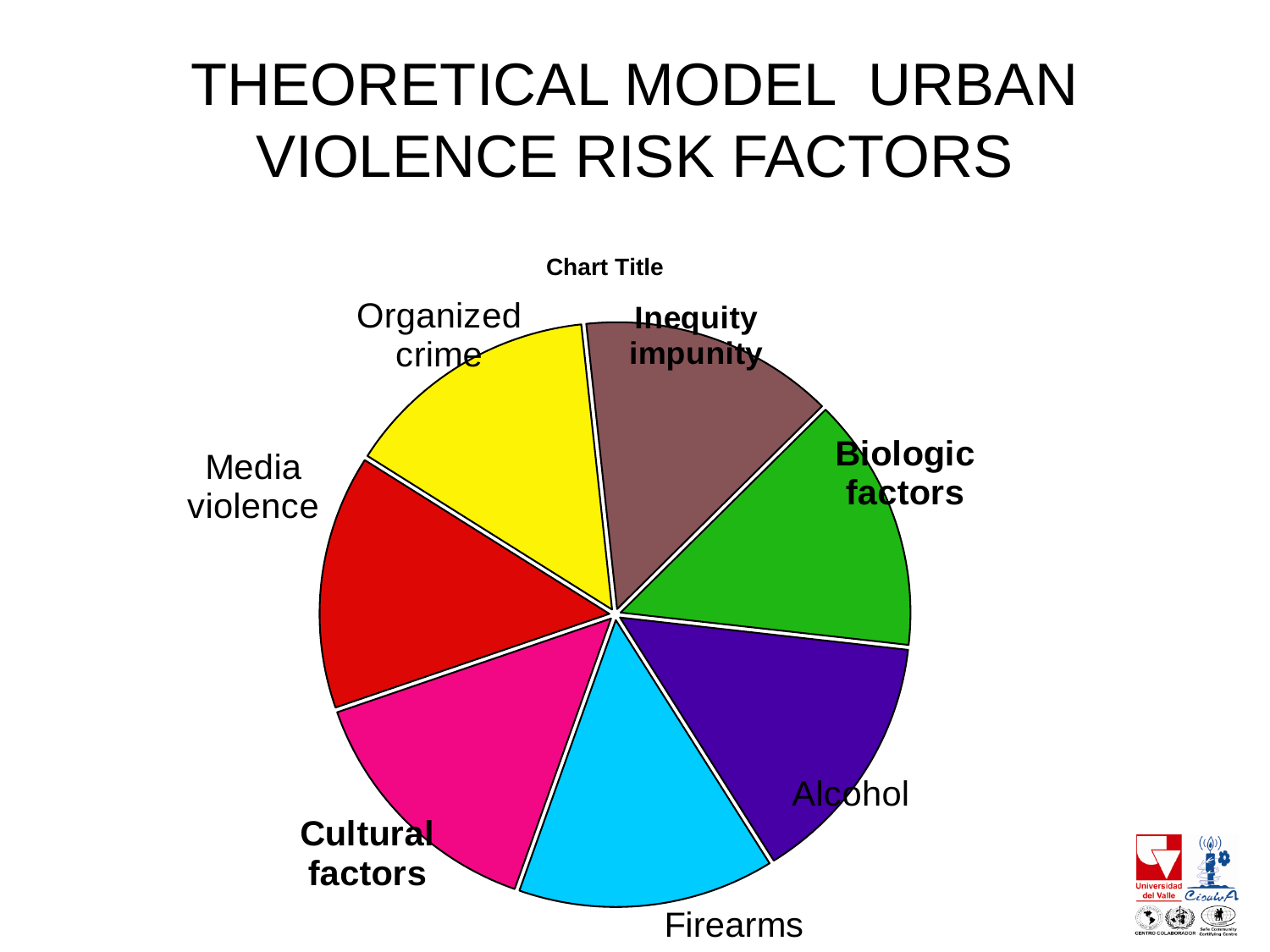

# THEORETICAL MODEL  URBAN VIOLENCE RISK FACTORS

### Chart:

| Category |  |  |  |  |
|---|---|---|---|---|
| Herencia | 14.3 | None | None | None |
| Alcohol | 14.3 | None | None | None |
| Armas de fuego | 14.3 | None | None | None |
| Cultura  | 14.3 | None | None | None |
| Violencia Medios | 14.3 | None | None | None |
| Narcotrafico | 14.3 | None | None | None |
| Otros | 14.2 | None | None | None |